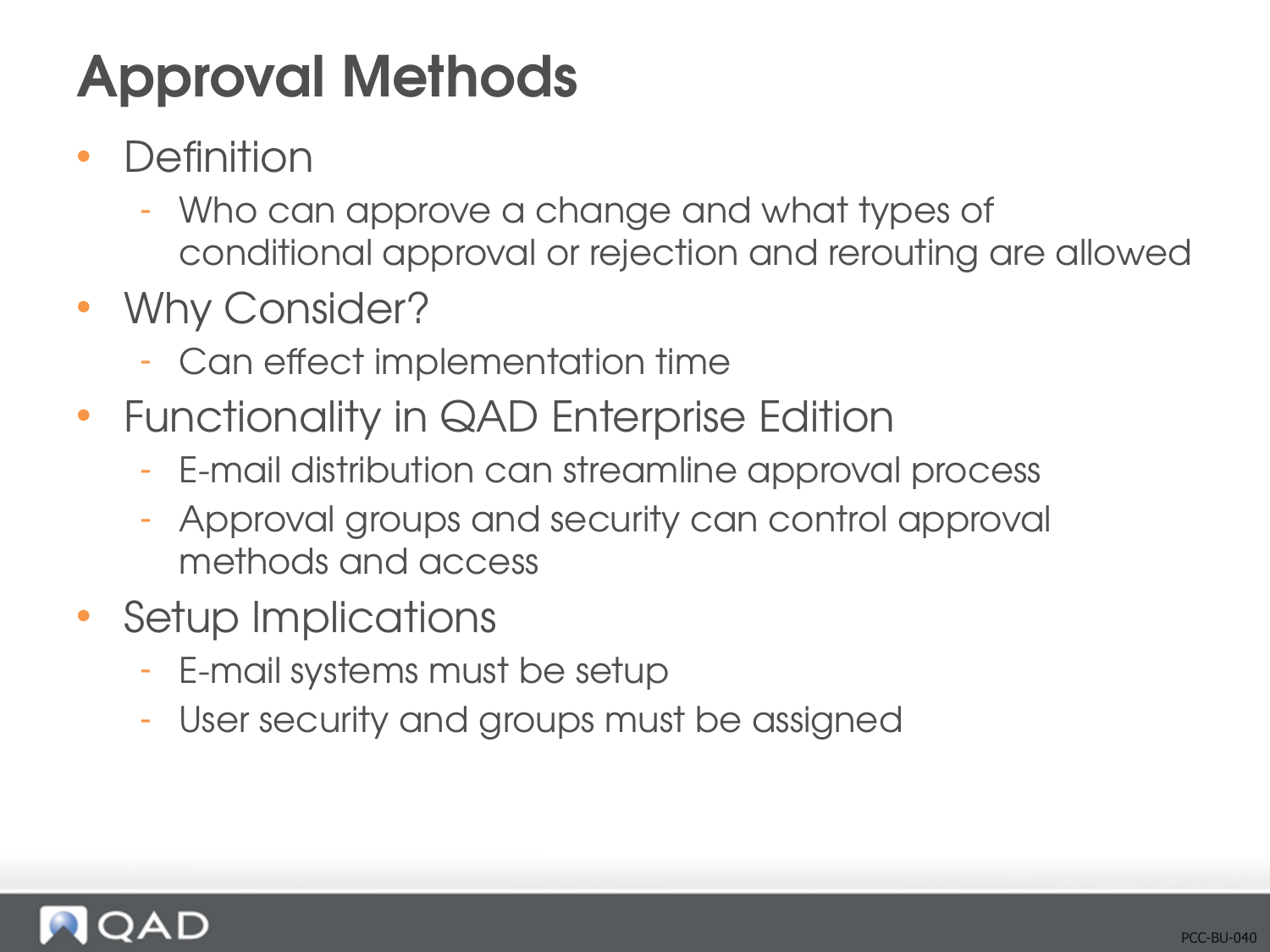

# Approval Methods
Definition
Who can approve a change and what types of conditional approval or rejection and rerouting are allowed
Why Consider?
Can effect implementation time
Functionality in QAD Enterprise Edition
E-mail distribution can streamline approval process
Approval groups and security can control approval methods and access
Setup Implications
E-mail systems must be setup
User security and groups must be assigned

PCC-BU-040